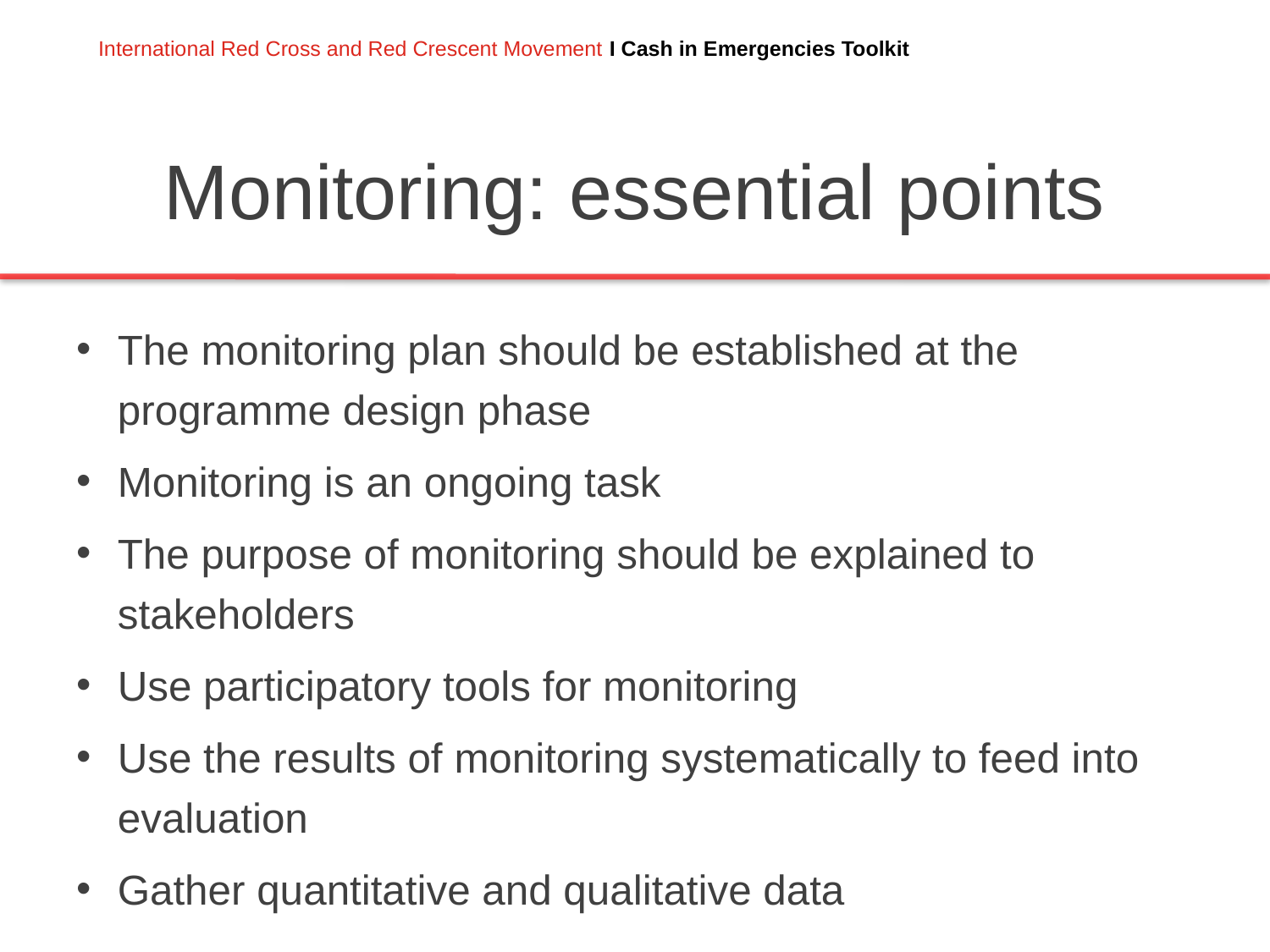

# Monitoring: essential points
The monitoring plan should be established at the programme design phase
Monitoring is an ongoing task
The purpose of monitoring should be explained to stakeholders
Use participatory tools for monitoring
Use the results of monitoring systematically to feed into evaluation
Gather quantitative and qualitative data